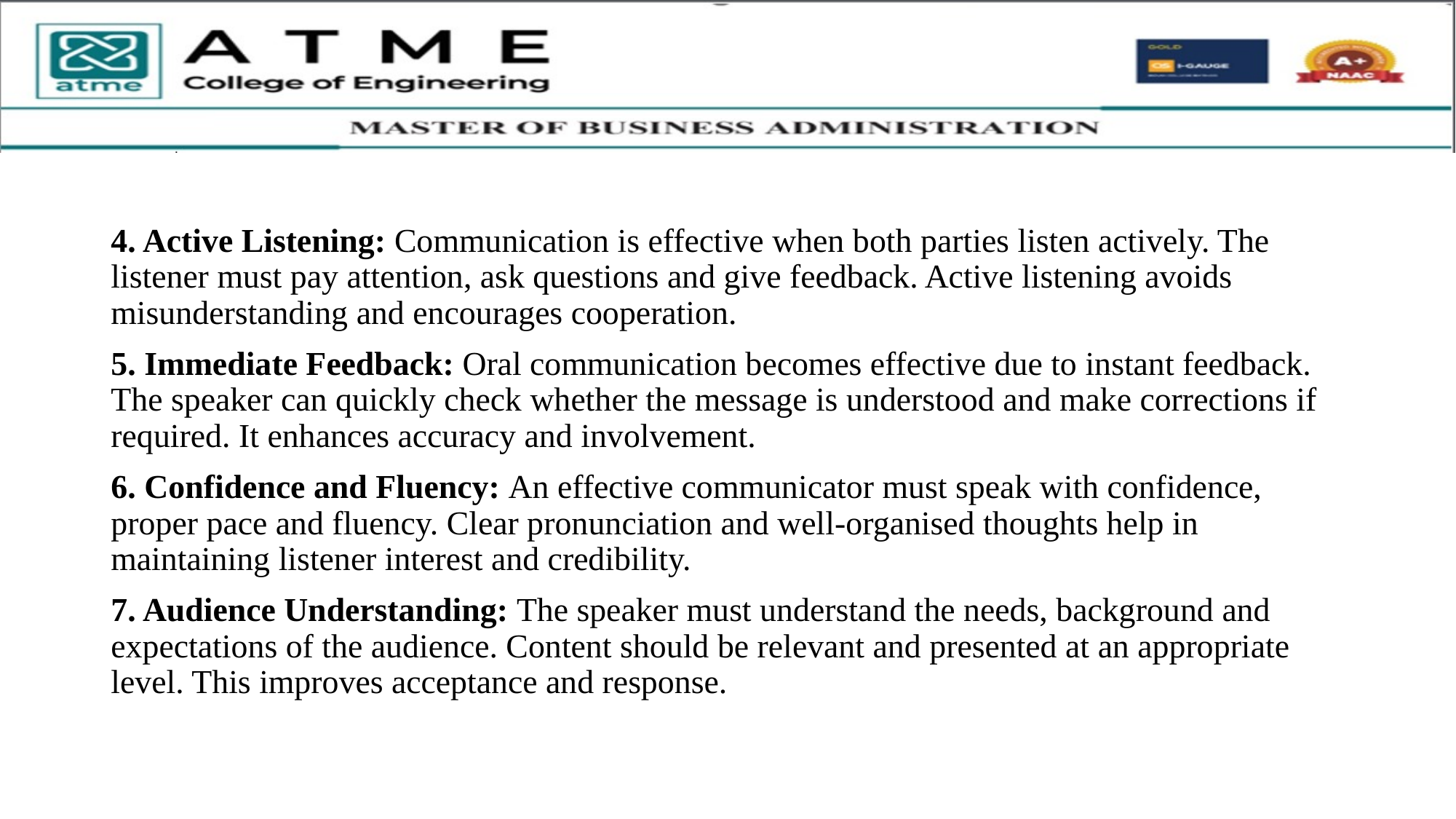

4. Active Listening: Communication is effective when both parties listen actively. The listener must pay attention, ask questions and give feedback. Active listening avoids misunderstanding and encourages cooperation.
5. Immediate Feedback: Oral communication becomes effective due to instant feedback. The speaker can quickly check whether the message is understood and make corrections if required. It enhances accuracy and involvement.
6. Confidence and Fluency: An effective communicator must speak with confidence, proper pace and fluency. Clear pronunciation and well-organised thoughts help in maintaining listener interest and credibility.
7. Audience Understanding: The speaker must understand the needs, background and expectations of the audience. Content should be relevant and presented at an appropriate level. This improves acceptance and response.